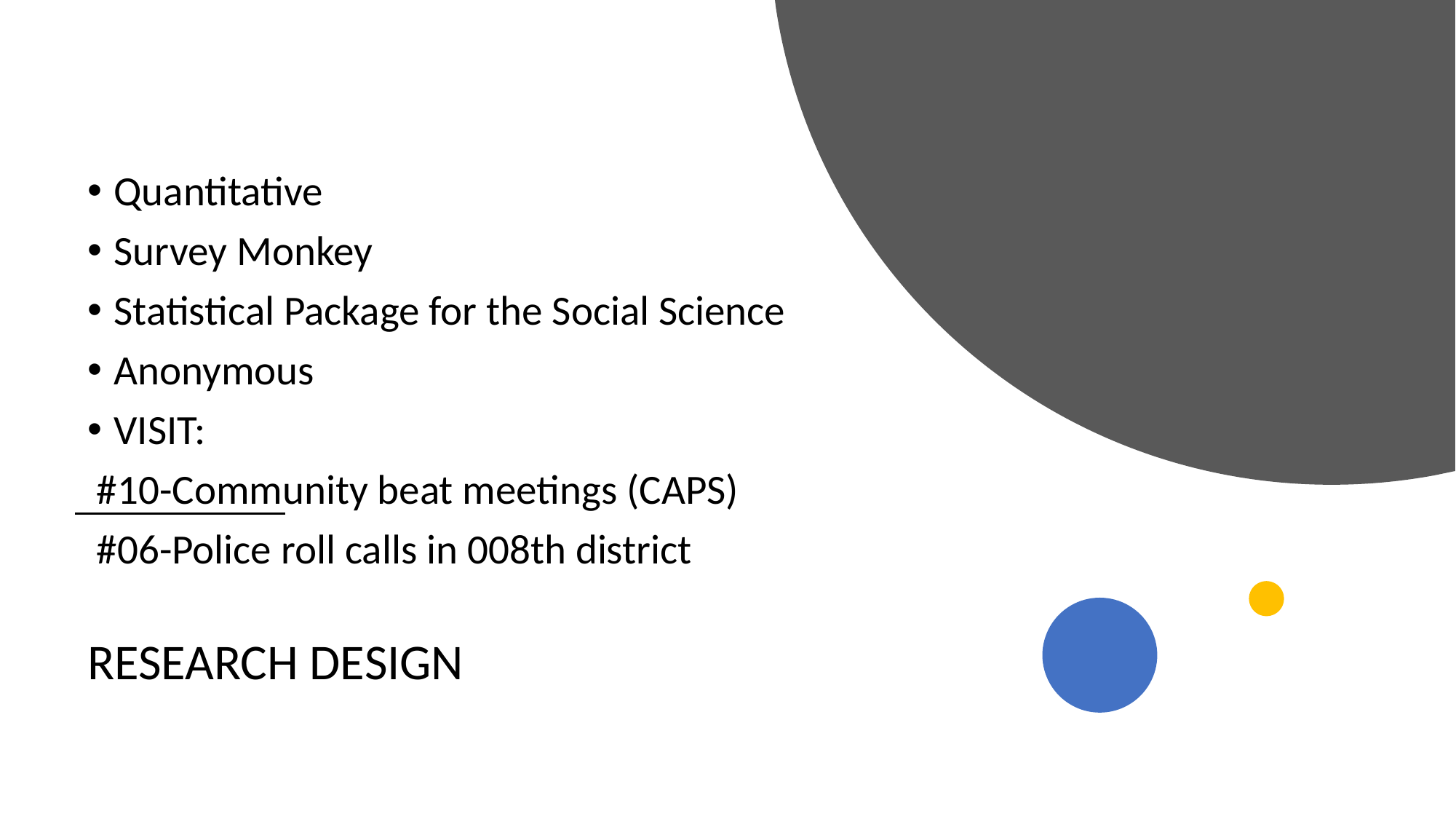

Quantitative
Survey Monkey
Statistical Package for the Social Science
Anonymous
VISIT:
 #10-Community beat meetings (CAPS)
 #06-Police roll calls in 008th district

# RESEARCH DESIGN